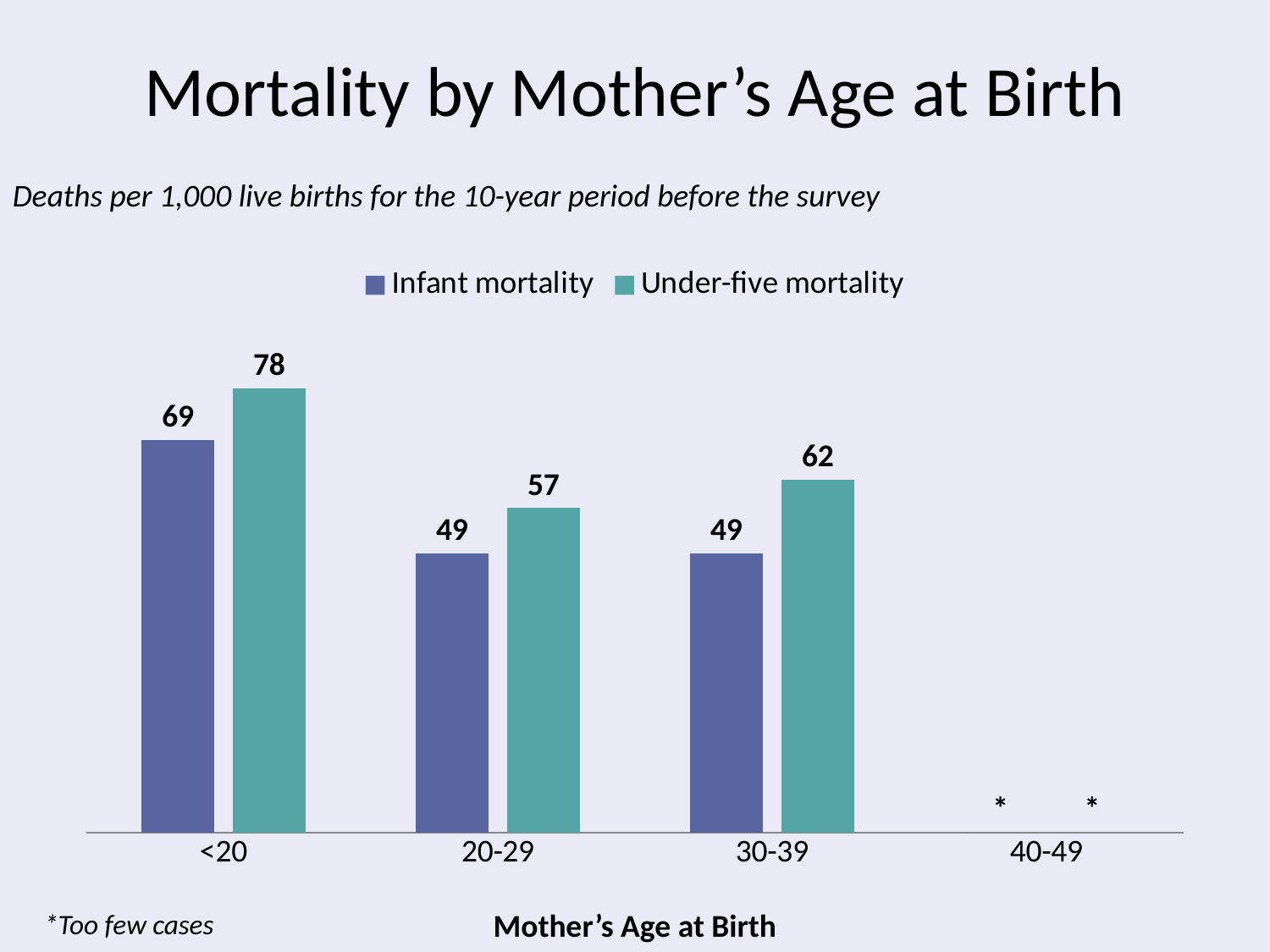

# Mortality by Mother’s Age at Birth
Deaths per 1,000 live births for the 10-year period before the survey

### Chart

| Category | Infant mortality | Under-five mortality |
|---|---|---|
| <20 | 69.0 | 78.0 |
| 20-29 | 49.0 | 57.0 |
| 30-39 | 49.0 | 62.0 |
| 40-49 | 0.0 | 0.0 |
Mother’s Age at Birth
*Too few cases